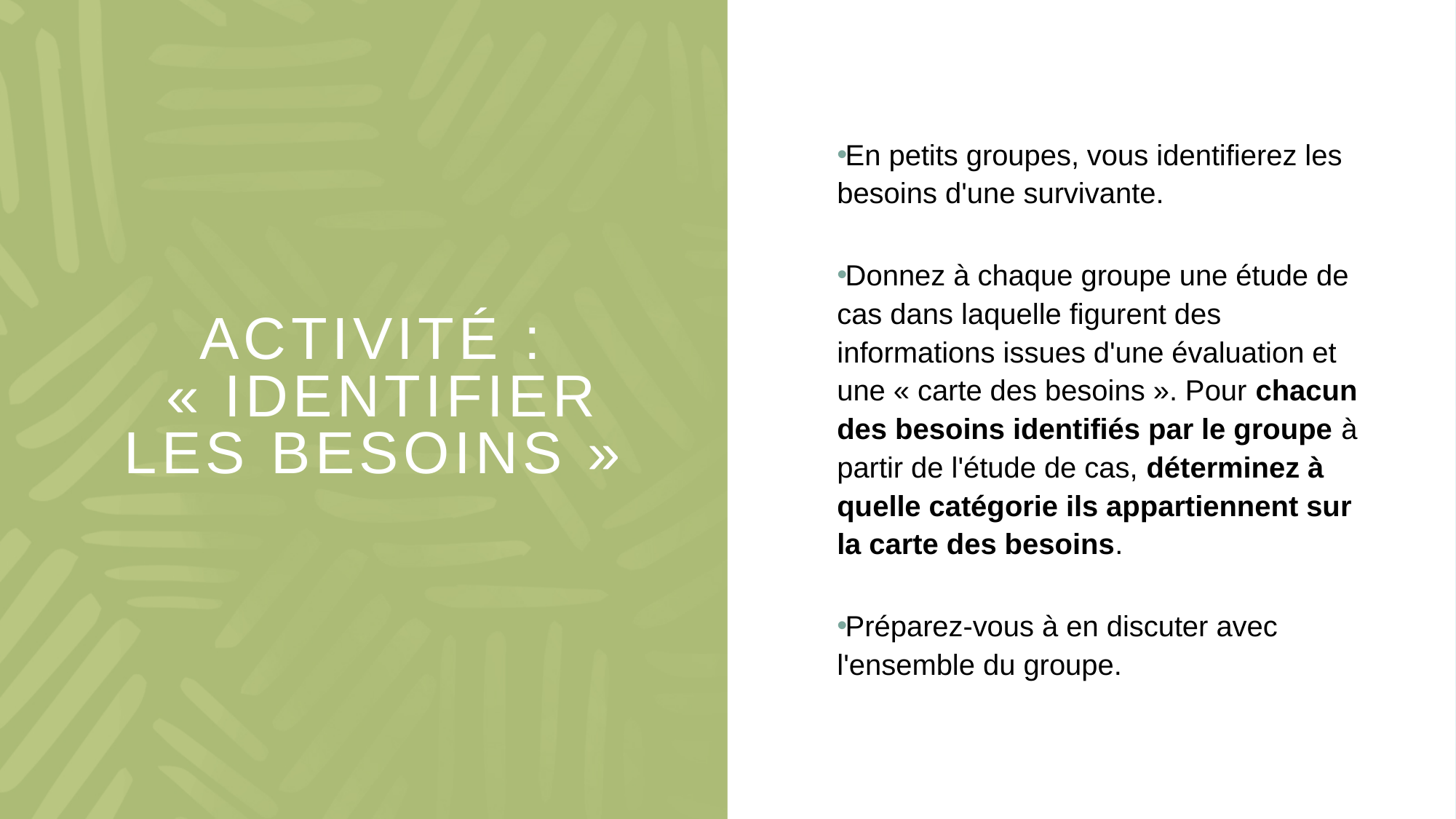

En petits groupes, vous identifierez les besoins d'une survivante.
Donnez à chaque groupe une étude de cas dans laquelle figurent des informations issues d'une évaluation et une « carte des besoins ». Pour chacun des besoins identifiés par le groupe à partir de l'étude de cas, déterminez à quelle catégorie ils appartiennent sur la carte des besoins.
Préparez-vous à en discuter avec l'ensemble du groupe.
# Activité :  « Identifier les besoins »